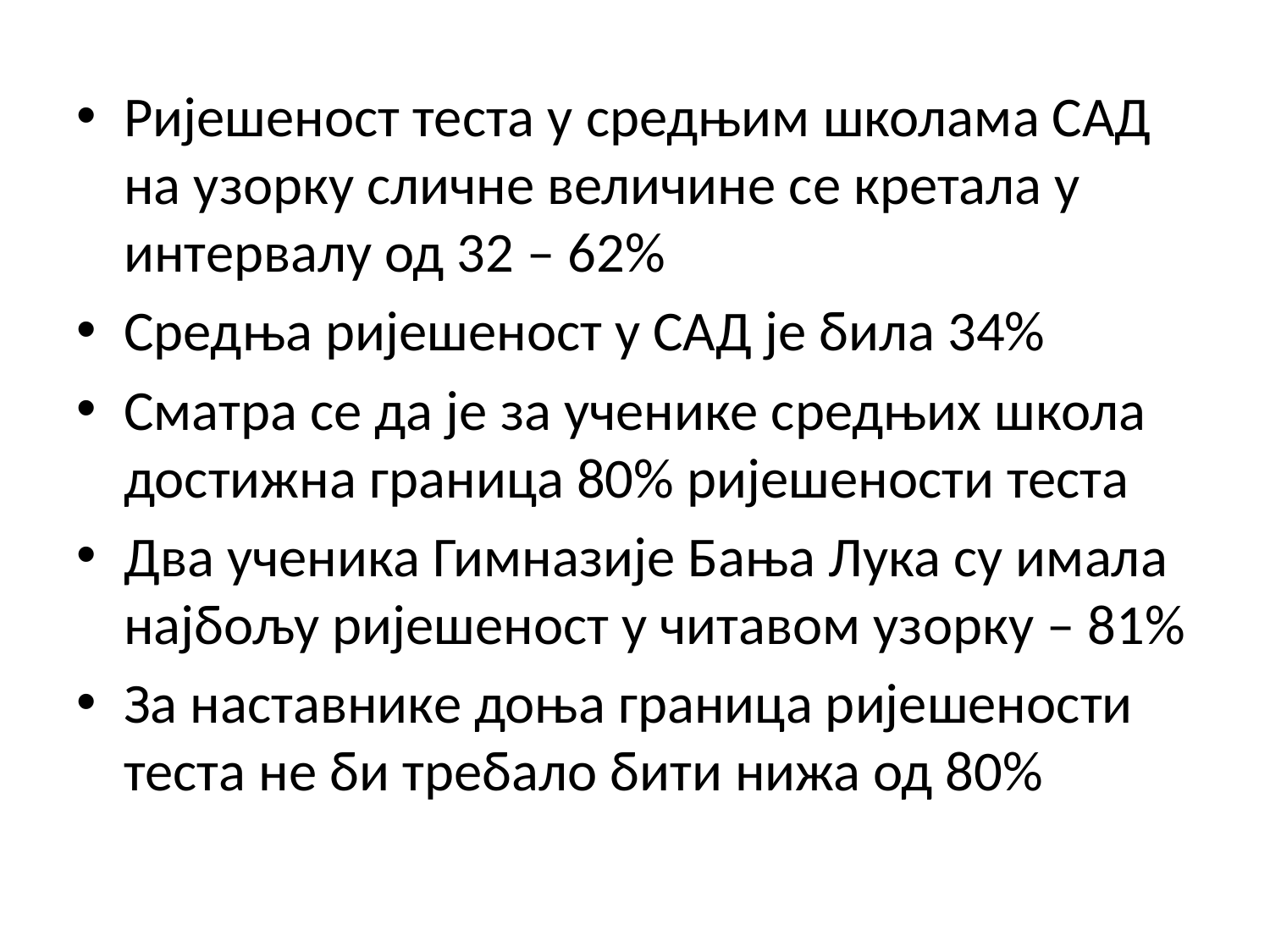

Ријешеност теста у средњим школама САД на узорку сличне величине се кретала у интервалу од 32 – 62%
Средња ријешеност у САД је била 34%
Сматра се да је за ученике средњих школа достижна граница 80% ријешености теста
Два ученика Гимназије Бања Лука су имала најбољу ријешеност у читавом узорку – 81%
За наставнике доња граница ријешености теста не би требало бити нижа од 80%